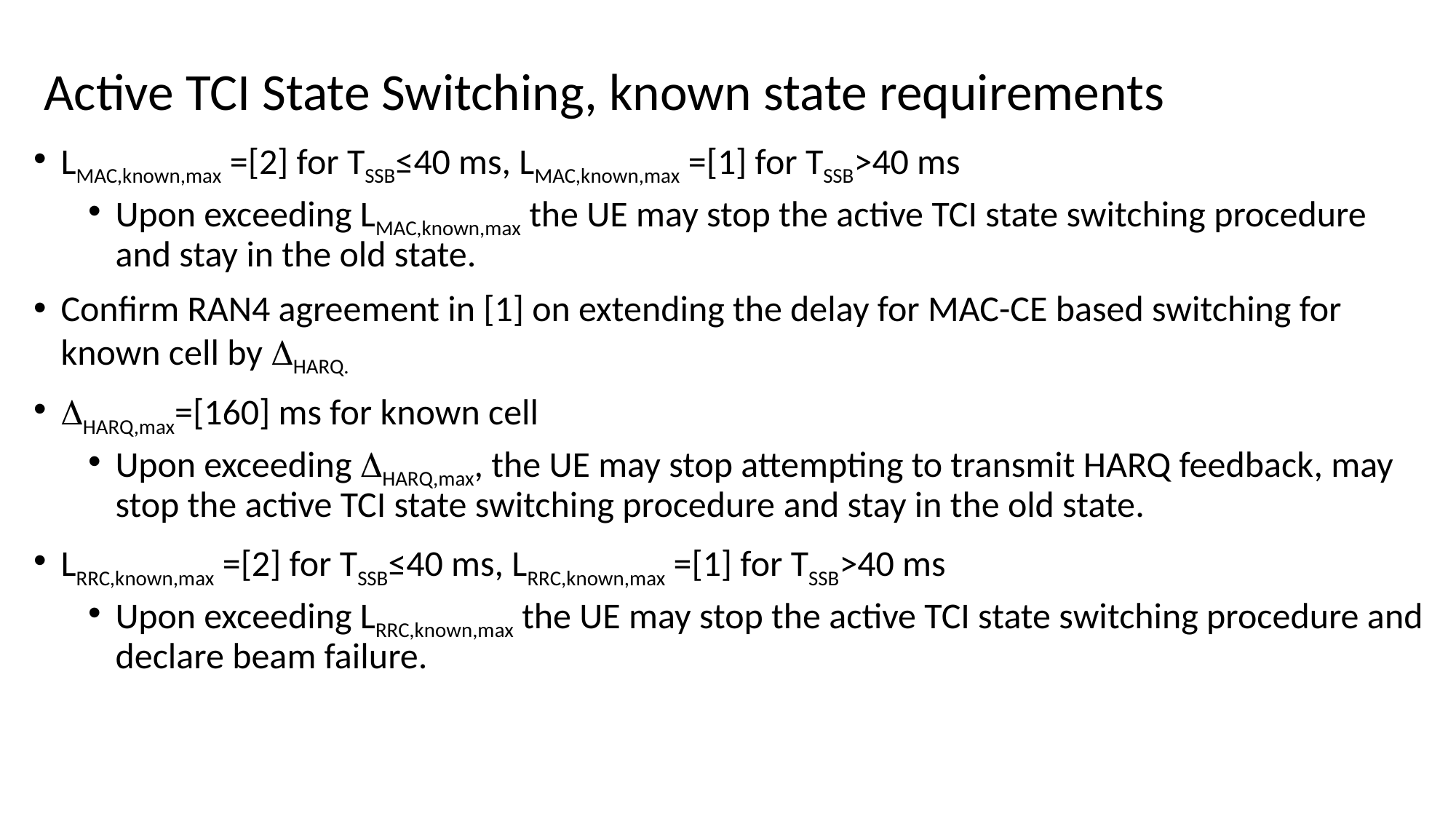

# Active TCI State Switching, known state requirements
LMAC,known,max =[2] for TSSB≤40 ms, LMAC,known,max =[1] for TSSB>40 ms
Upon exceeding LMAC,known,max the UE may stop the active TCI state switching procedure and stay in the old state.
Confirm RAN4 agreement in [1] on extending the delay for MAC-CE based switching for known cell by ΔHARQ.
ΔHARQ,max=[160] ms for known cell
Upon exceeding ΔHARQ,max, the UE may stop attempting to transmit HARQ feedback, may stop the active TCI state switching procedure and stay in the old state.
LRRC,known,max =[2] for TSSB≤40 ms, LRRC,known,max =[1] for TSSB>40 ms
Upon exceeding LRRC,known,max the UE may stop the active TCI state switching procedure and declare beam failure.